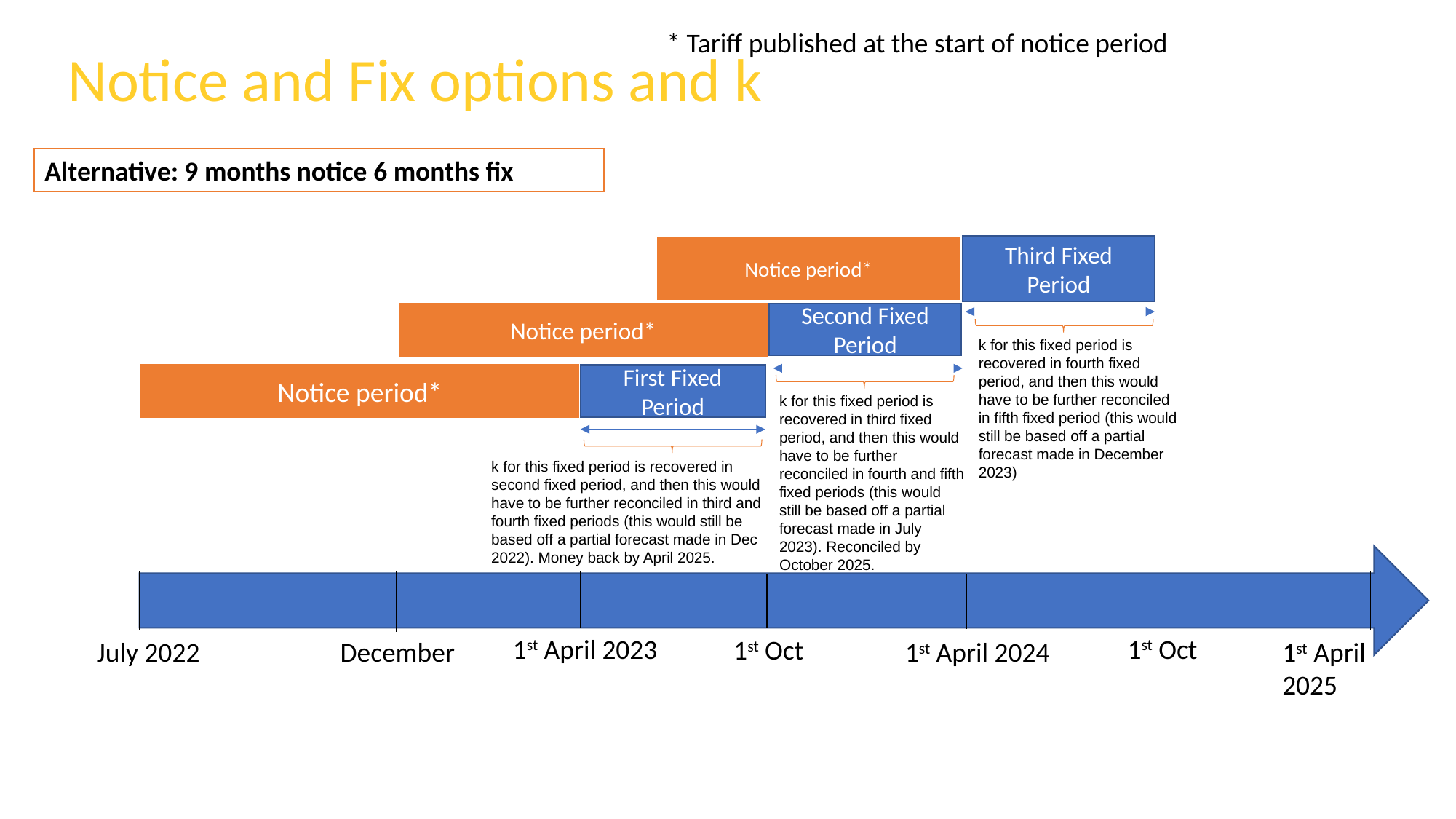

# Notice and Fix options and k
* Tariff published at the start of notice period
Alternative: 9 months notice 6 months fix
Notice period*
Third Fixed Period

Notice period*
Second Fixed Period
k for this fixed period is recovered in fourth fixed period, and then this would have to be further reconciled in fifth fixed period (this would still be based off a partial forecast made in December 2023)

Notice period*
First Fixed Period
k for this fixed period is recovered in third fixed period, and then this would have to be further reconciled in fourth and fifth fixed periods (this would still be based off a partial forecast made in July 2023). Reconciled by October 2025.

k for this fixed period is recovered in second fixed period, and then this would have to be further reconciled in third and fourth fixed periods (this would still be based off a partial forecast made in Dec 2022). Money back by April 2025.

1st April 2023
1st Oct
1st Oct
July 2022
1st April 2024
1st April 2025
December